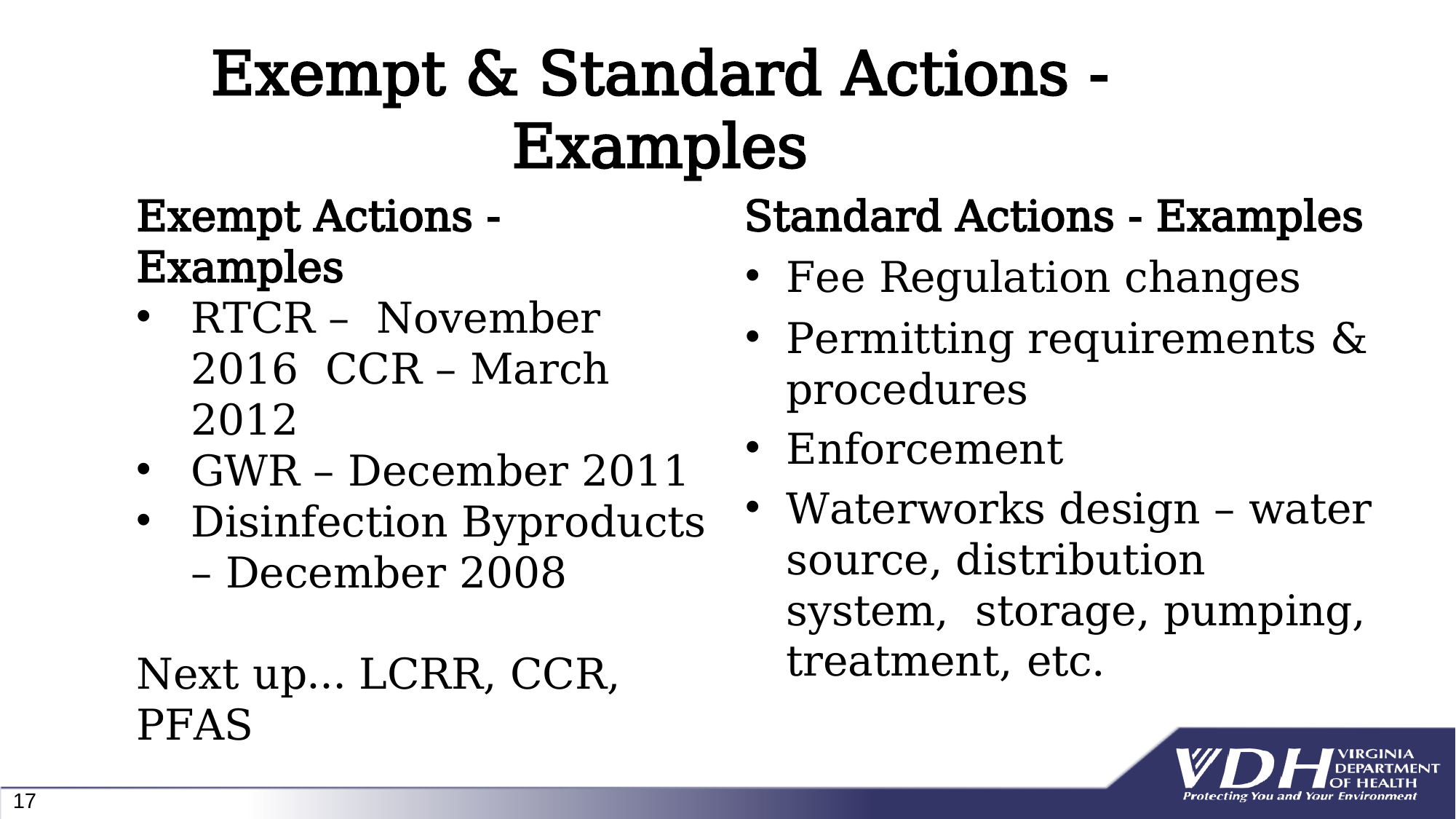

# Exempt & Standard Actions - Examples
Standard Actions - Examples
Fee Regulation changes
Permitting requirements & procedures
Enforcement
Waterworks design – water source, distribution system,  storage, pumping, treatment, etc.

Exempt Actions - Examples
RTCR –  November 2016  CCR – March 2012
GWR – December 2011
Disinfection Byproducts – December 2008

Next up… LCRR, CCR, PFAS

17